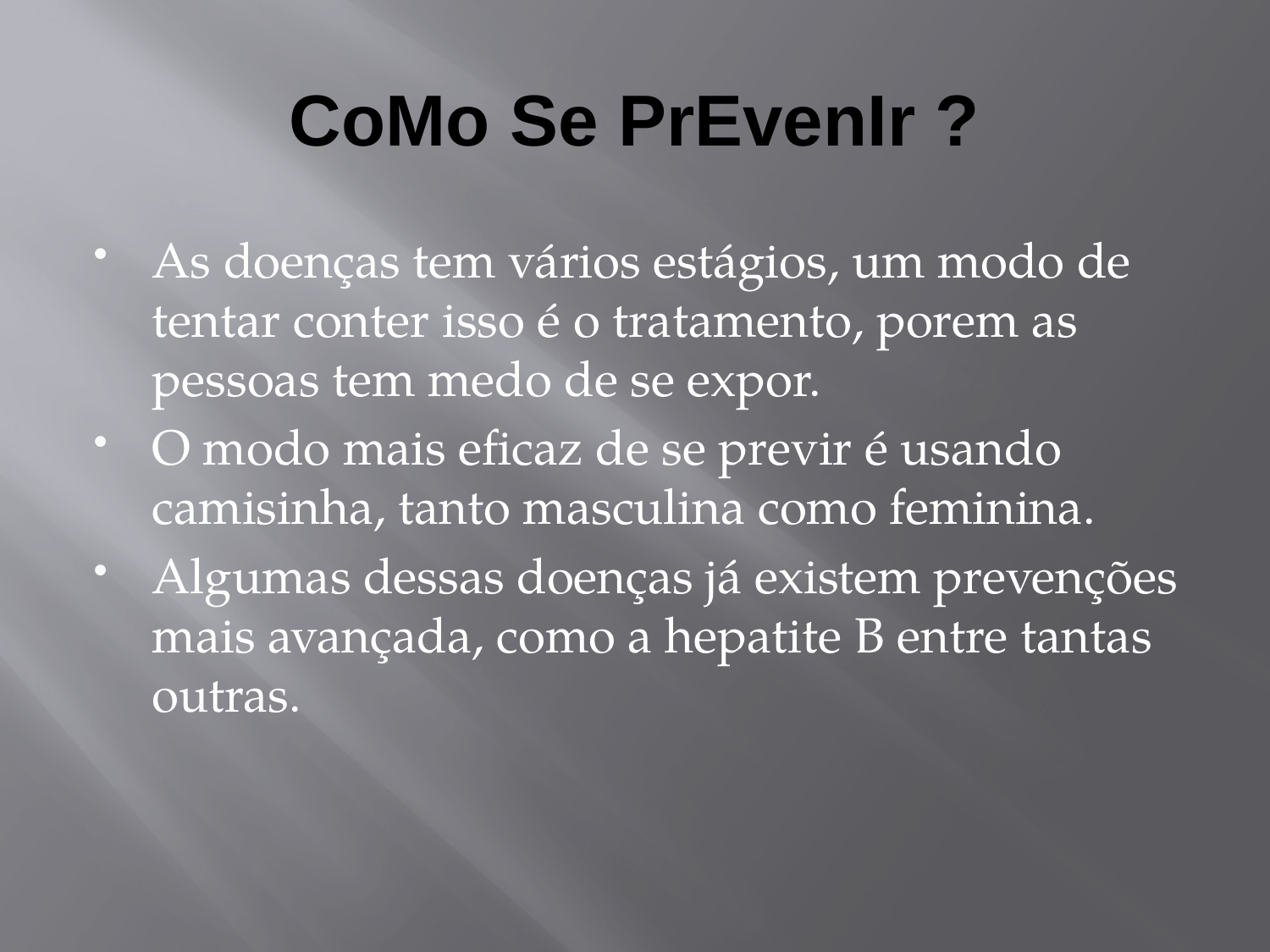

# CoMo Se PrEvenIr ?
As doenças tem vários estágios, um modo de tentar conter isso é o tratamento, porem as pessoas tem medo de se expor.
O modo mais eficaz de se previr é usando  camisinha, tanto masculina como feminina.
Algumas dessas doenças já existem prevenções mais avançada, como a hepatite B entre tantas outras.